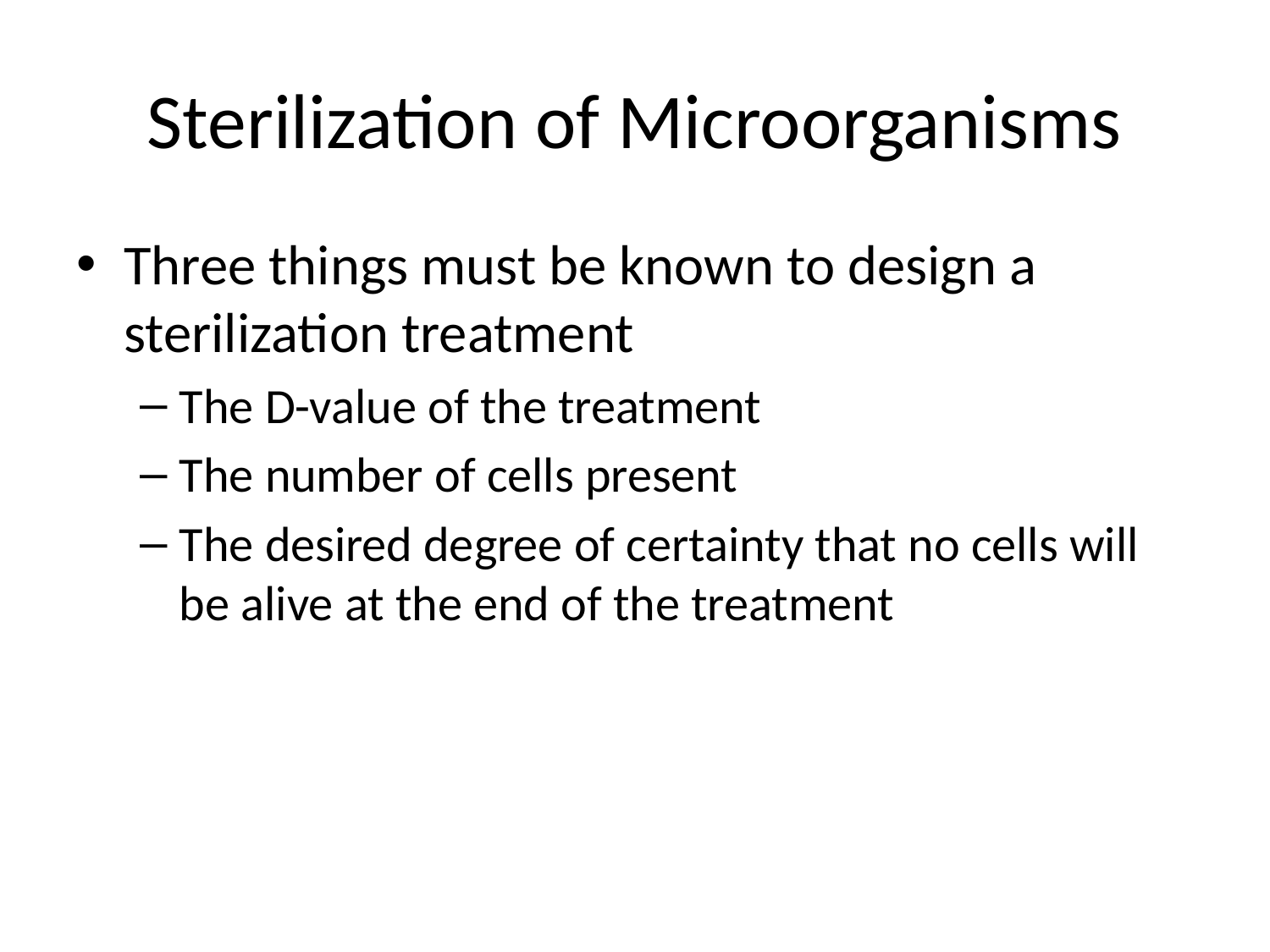

# Sterilization of Microorganisms
Three things must be known to design a sterilization treatment
The D-value of the treatment
The number of cells present
The desired degree of certainty that no cells will be alive at the end of the treatment